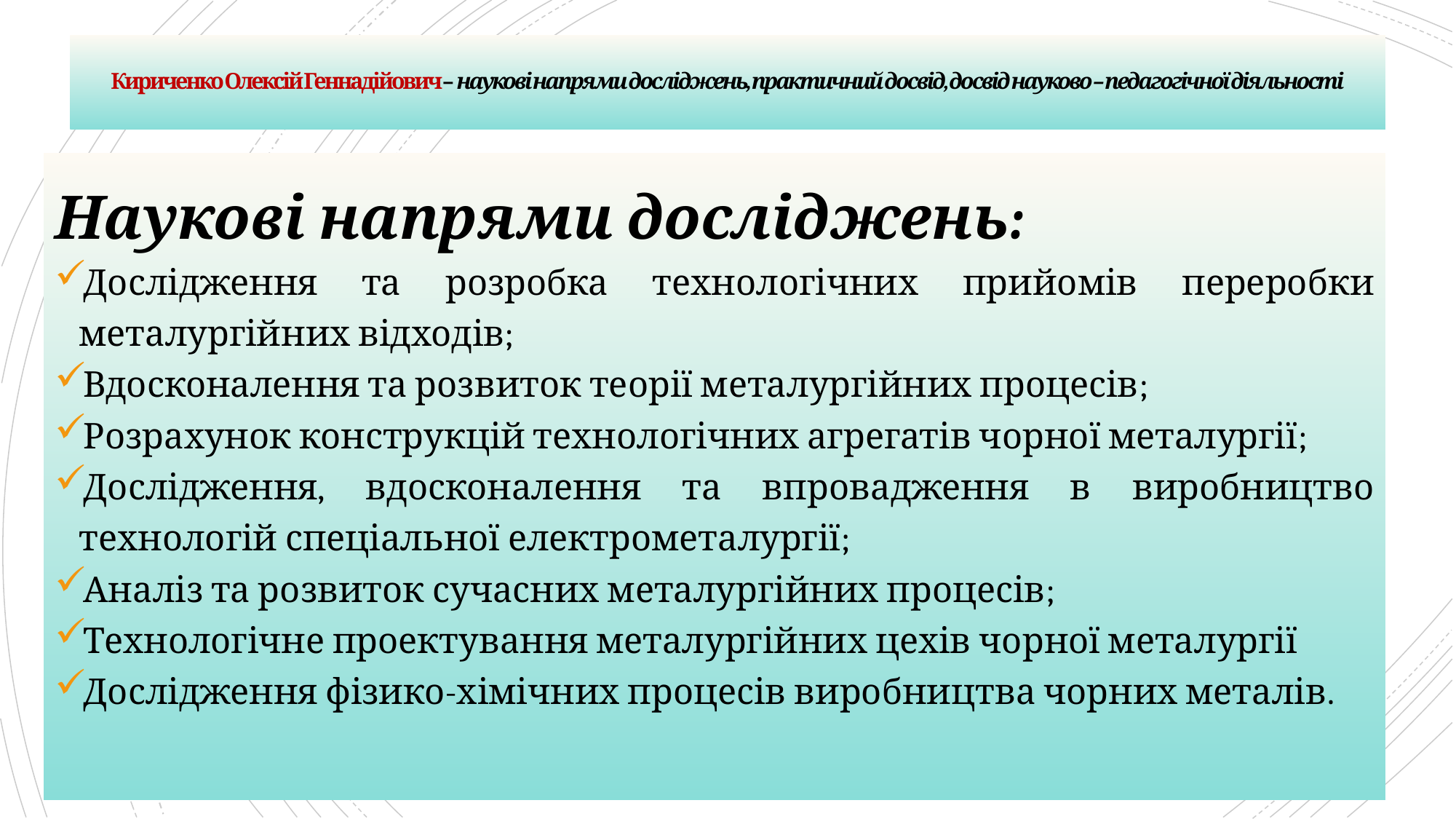

# Кириченко Олексій Геннадійович– наукові напрями досліджень, практичний досвід, досвід науково – педагогічної діяльності
Наукові напрями досліджень:
Дослідження та розробка технологічних прийомів переробки металургійних відходів;
Вдосконалення та розвиток теорії металургійних процесів;
Розрахунок конструкцій технологічних агрегатів чорної металургії;
Дослідження, вдосконалення та впровадження в виробництво технологій спеціальної електрометалургії;
Аналіз та розвиток сучасних металургійних процесів;
Технологічне проектування металургійних цехів чорної металургії
Дослідження фізико-хімічних процесів виробництва чорних металів.